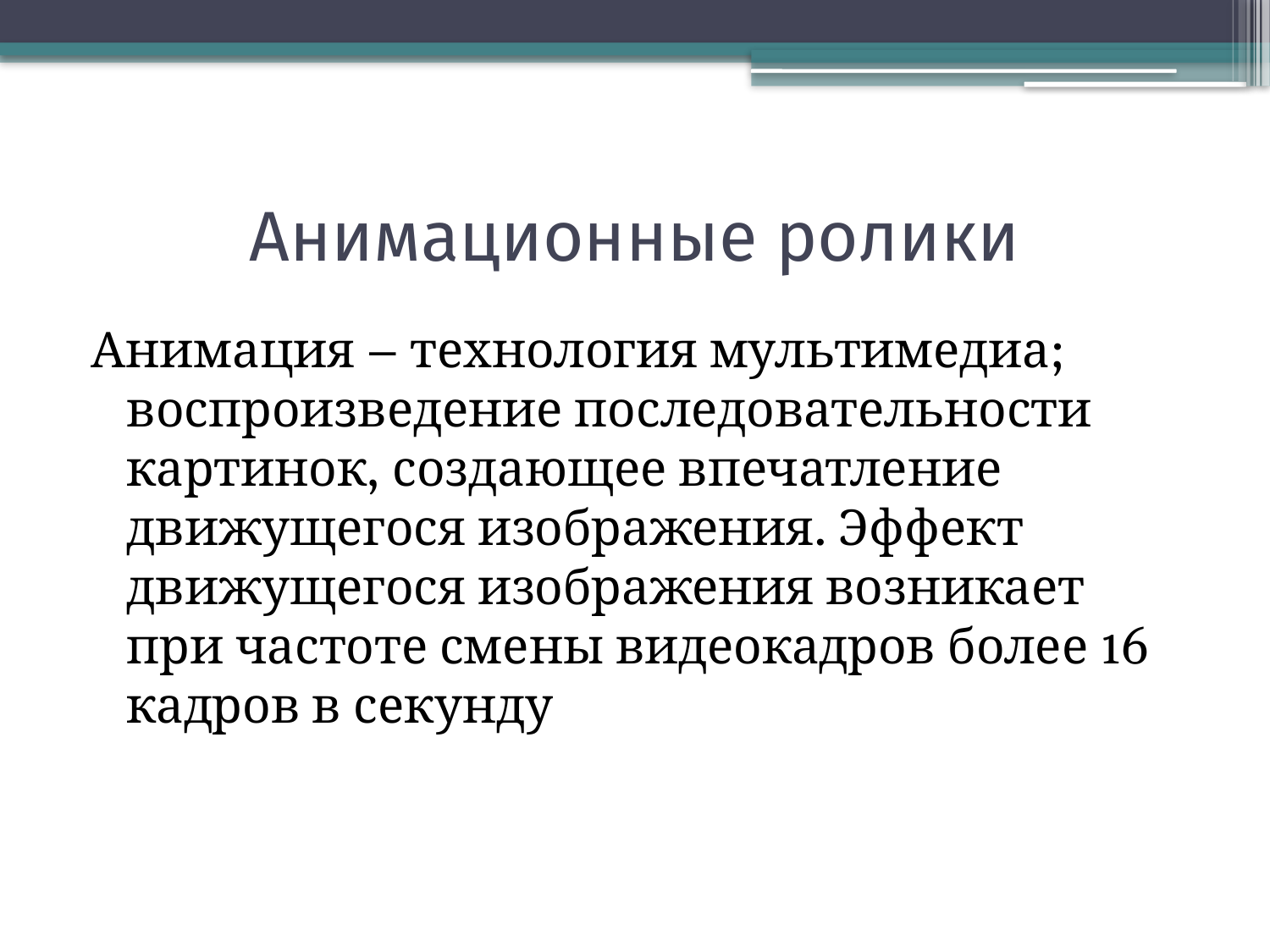

# Анимационные ролики
Анимация – технология мультимедиа; воспроизведение последовательности картинок, создающее впечатление движущегося изображения. Эффект движущегося изображения возникает при частоте смены видеокадров более 16 кадров в секунду